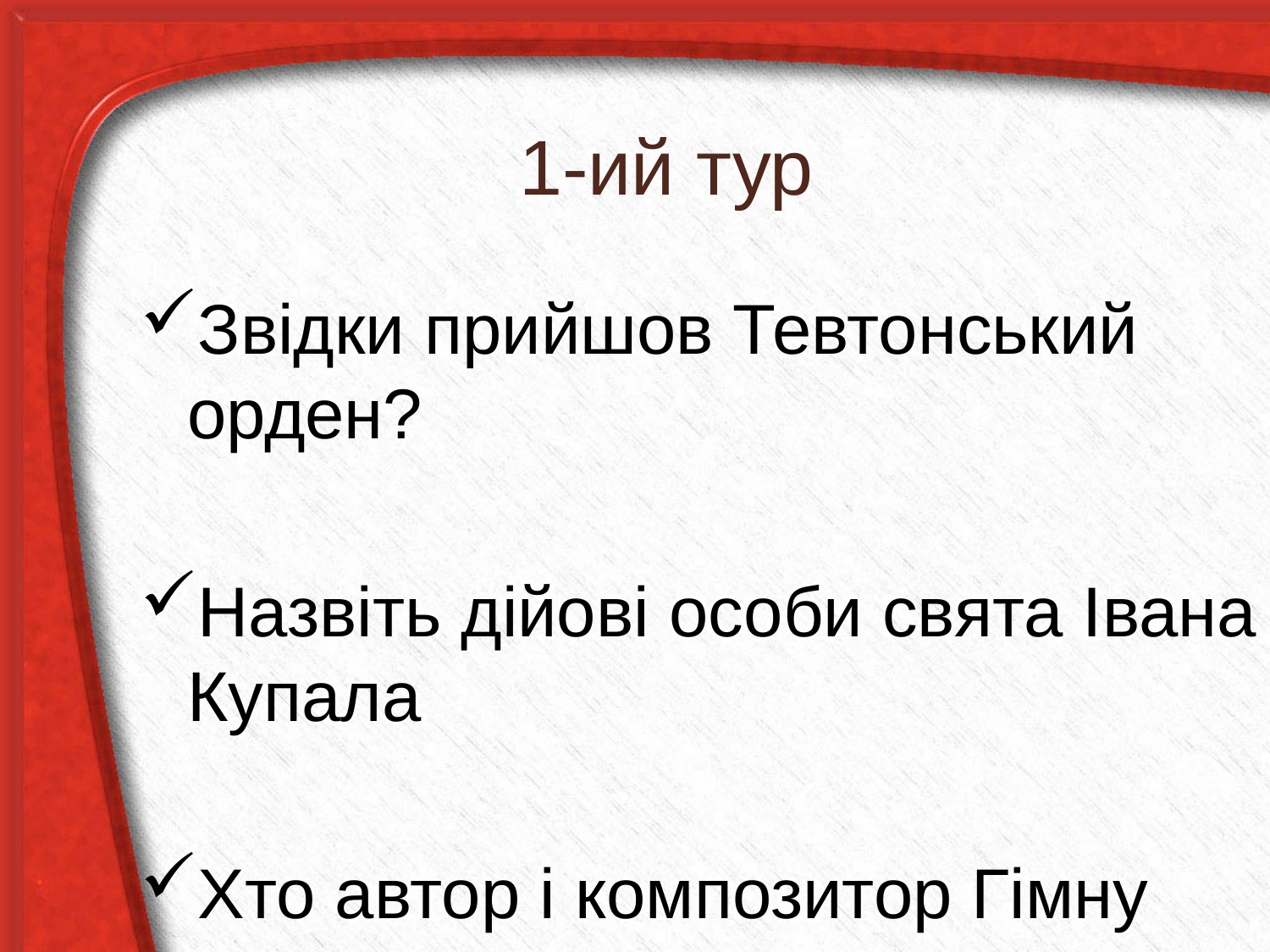

# 1-ий тур
Звідки прийшов Тевтонський орден?

Назвіть дійові особи свята Івана Купала

Хто автор і композитор Гімну України?